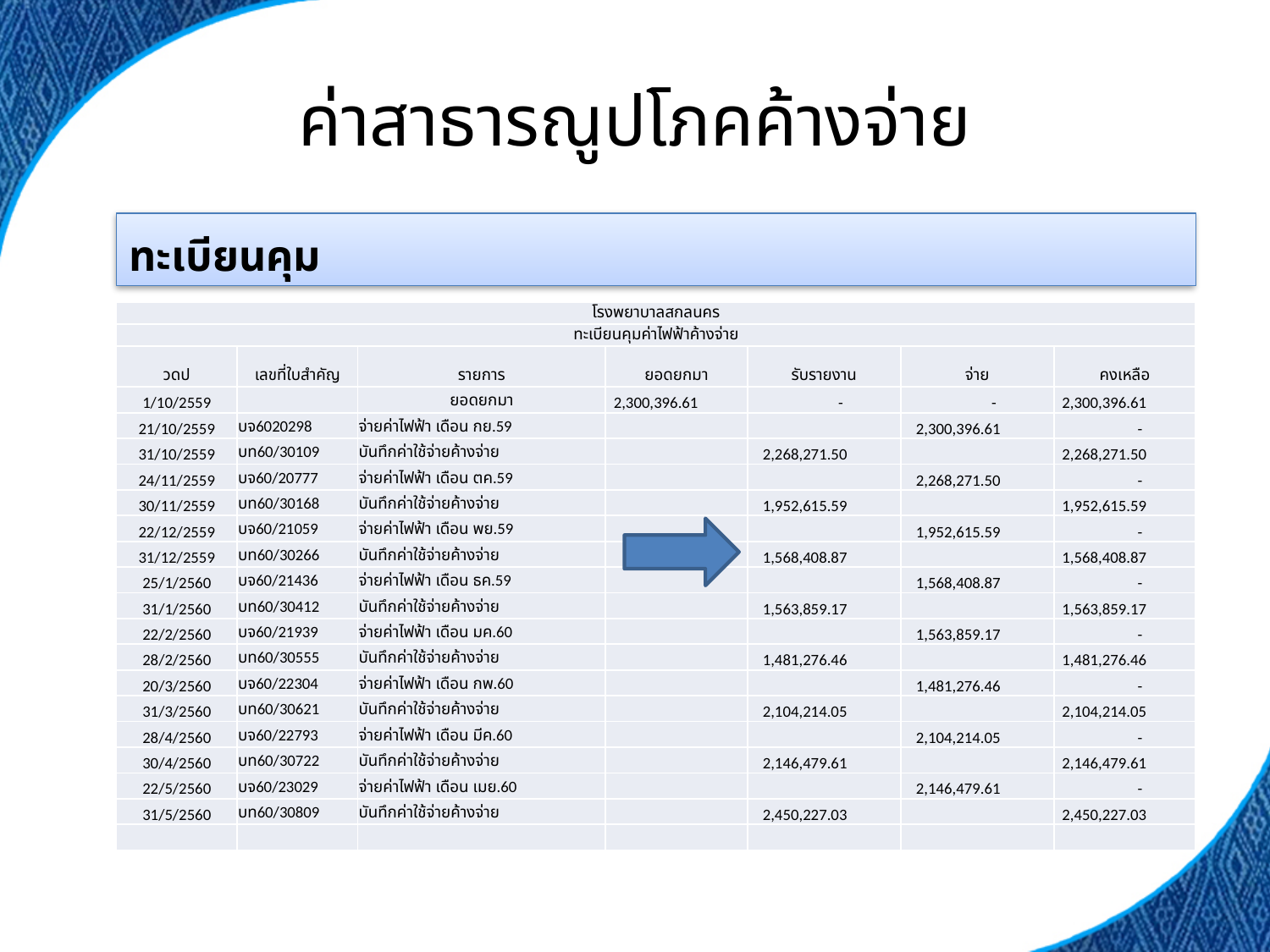

# ค่าสาธารณูปโภคค้างจ่าย
ทะเบียนคุม
| โรงพยาบาลสกลนคร |  |  |  |  |  |  |
| --- | --- | --- | --- | --- | --- | --- |
| ทะเบียนคุมค่าไฟฟ้าค้างจ่าย |  |  |  |  |  |  |
| วดป | เลขที่ใบสำคัญ | รายการ | ยอดยกมา | รับรายงาน | จ่าย | คงเหลือ |
| 1/10/2559 |  | ยอดยกมา | 2,300,396.61 | - | - | 2,300,396.61 |
| 21/10/2559 | บจ6020298 | จ่ายค่าไฟฟ้า เดือน กย.59 |  |  | 2,300,396.61 | - |
| 31/10/2559 | บท60/30109 | บันทึกค่าใช้จ่ายค้างจ่าย |  | 2,268,271.50 |  | 2,268,271.50 |
| 24/11/2559 | บจ60/20777 | จ่ายค่าไฟฟ้า เดือน ตค.59 |  |  | 2,268,271.50 | - |
| 30/11/2559 | บท60/30168 | บันทึกค่าใช้จ่ายค้างจ่าย |  | 1,952,615.59 |  | 1,952,615.59 |
| 22/12/2559 | บจ60/21059 | จ่ายค่าไฟฟ้า เดือน พย.59 |  |  | 1,952,615.59 | - |
| 31/12/2559 | บท60/30266 | บันทึกค่าใช้จ่ายค้างจ่าย |  | 1,568,408.87 |  | 1,568,408.87 |
| 25/1/2560 | บจ60/21436 | จ่ายค่าไฟฟ้า เดือน ธค.59 |  |  | 1,568,408.87 | - |
| 31/1/2560 | บท60/30412 | บันทึกค่าใช้จ่ายค้างจ่าย |  | 1,563,859.17 |  | 1,563,859.17 |
| 22/2/2560 | บจ60/21939 | จ่ายค่าไฟฟ้า เดือน มค.60 |  |  | 1,563,859.17 | - |
| 28/2/2560 | บท60/30555 | บันทึกค่าใช้จ่ายค้างจ่าย |  | 1,481,276.46 |  | 1,481,276.46 |
| 20/3/2560 | บจ60/22304 | จ่ายค่าไฟฟ้า เดือน กพ.60 |  |  | 1,481,276.46 | - |
| 31/3/2560 | บท60/30621 | บันทึกค่าใช้จ่ายค้างจ่าย |  | 2,104,214.05 |  | 2,104,214.05 |
| 28/4/2560 | บจ60/22793 | จ่ายค่าไฟฟ้า เดือน มีค.60 |  |  | 2,104,214.05 | - |
| 30/4/2560 | บท60/30722 | บันทึกค่าใช้จ่ายค้างจ่าย |  | 2,146,479.61 |  | 2,146,479.61 |
| 22/5/2560 | บจ60/23029 | จ่ายค่าไฟฟ้า เดือน เมย.60 |  |  | 2,146,479.61 | - |
| 31/5/2560 | บท60/30809 | บันทึกค่าใช้จ่ายค้างจ่าย |  | 2,450,227.03 |  | 2,450,227.03 |
|  |  |  |  |  |  |  |